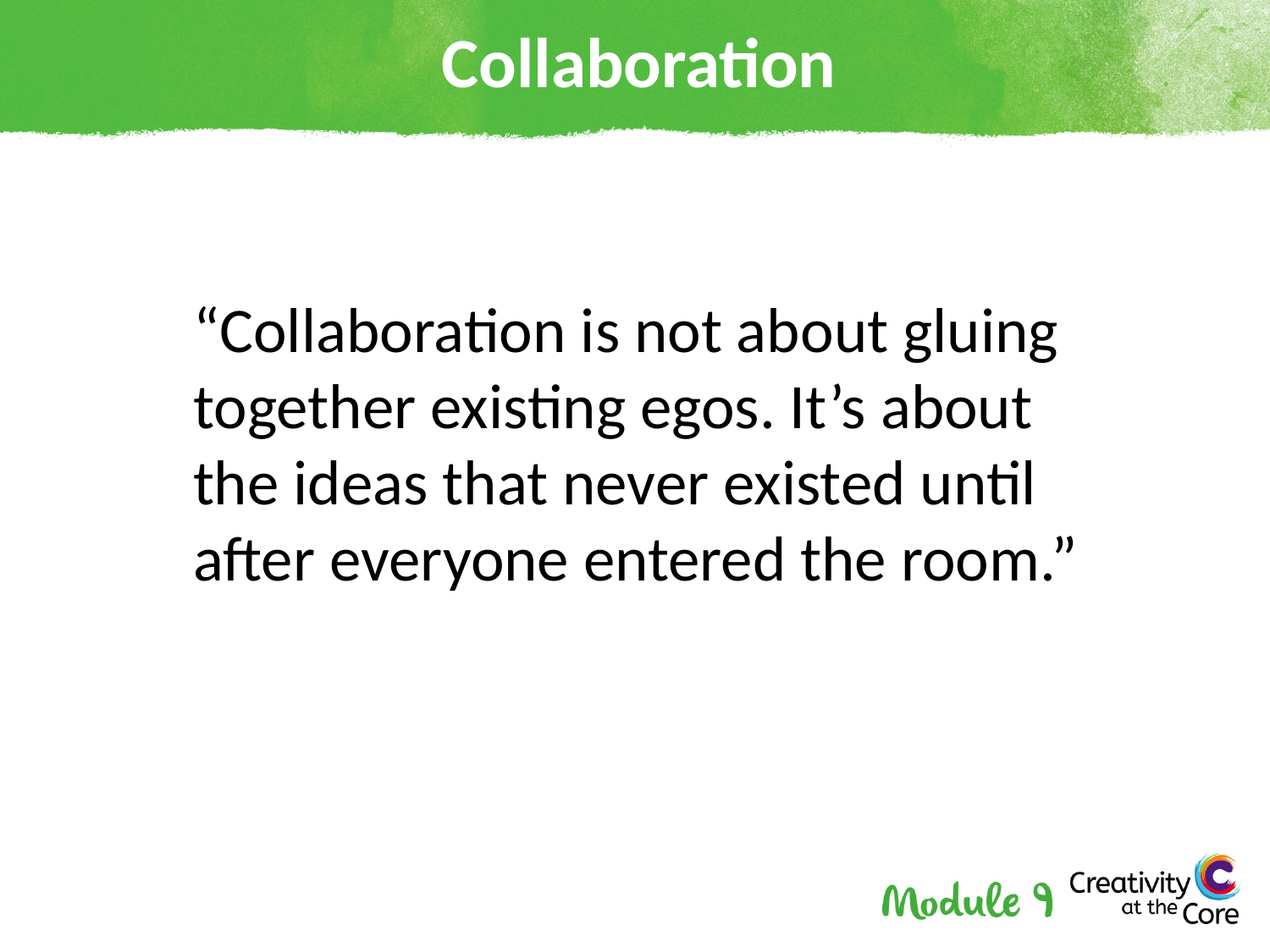

# Collaboration

“Collaboration is not about gluing together existing egos. It’s about the ideas that never existed until after everyone entered the room.”